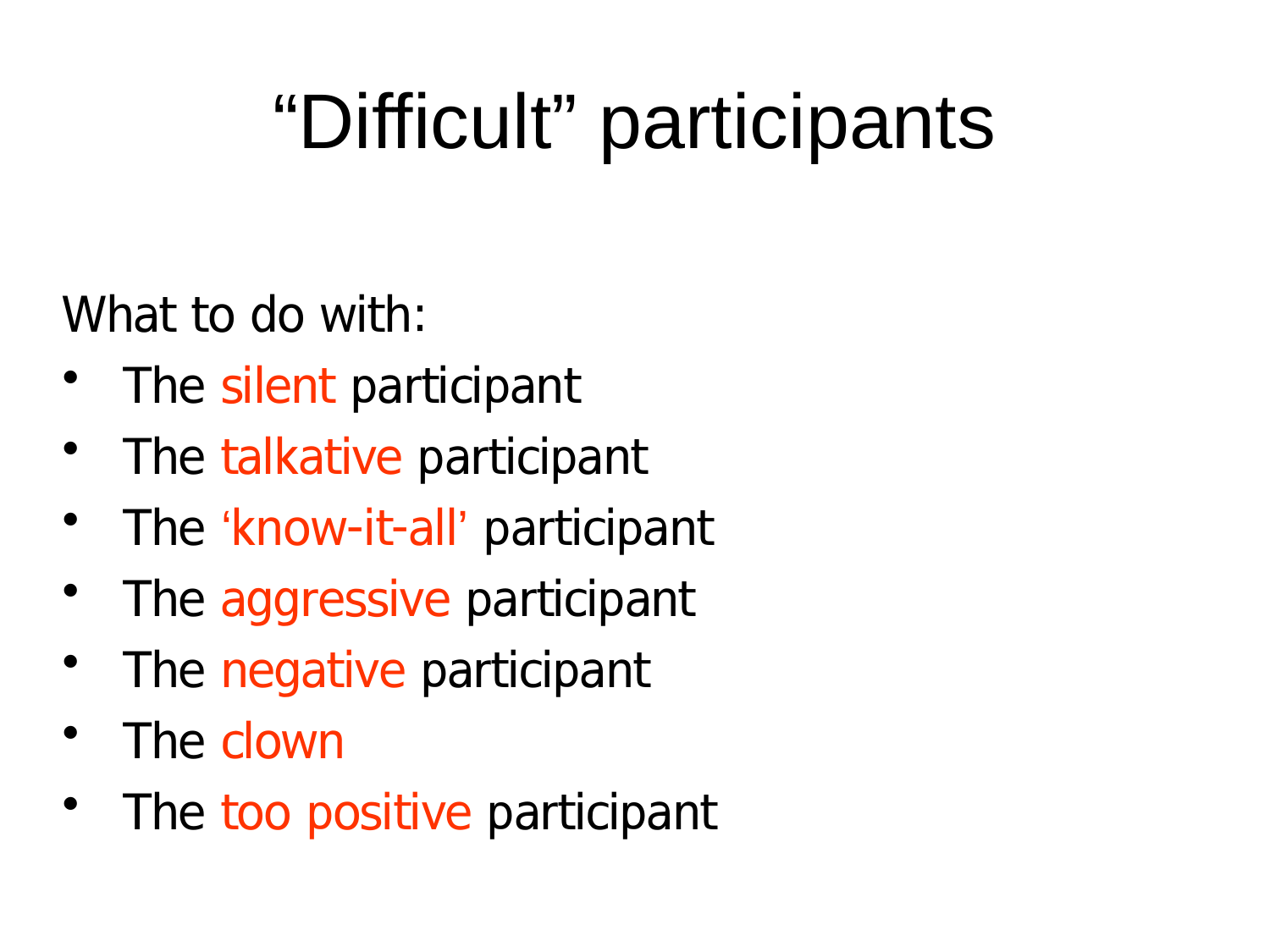

# “Difficult” participants
What to do with:
  The silent participant
  The talkative participant
  The ‘know-it-all’ participant
  The aggressive participant
  The negative participant
  The clown
  The too positive participant